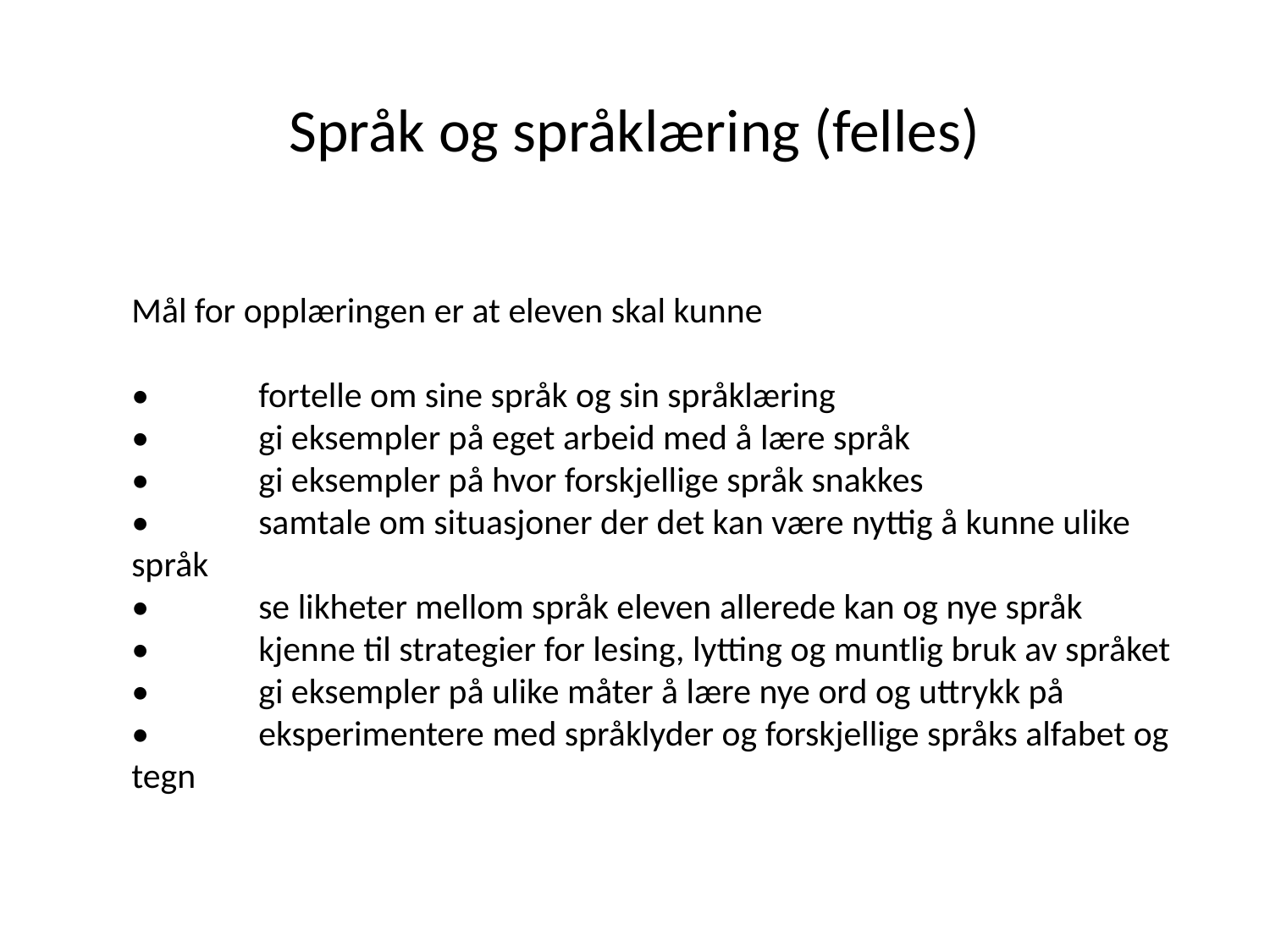

# Språk og språklæring (felles)

Mål for opplæringen er at eleven skal kunne

•	fortelle om sine språk og sin språklæring
•	gi eksempler på eget arbeid med å lære språk
•	gi eksempler på hvor forskjellige språk snakkes
•	samtale om situasjoner der det kan være nyttig å kunne ulike språk
•	se likheter mellom språk eleven allerede kan og nye språk
•	kjenne til strategier for lesing, lytting og muntlig bruk av språket
•	gi eksempler på ulike måter å lære nye ord og uttrykk på
•	eksperimentere med språklyder og forskjellige språks alfabet og tegn